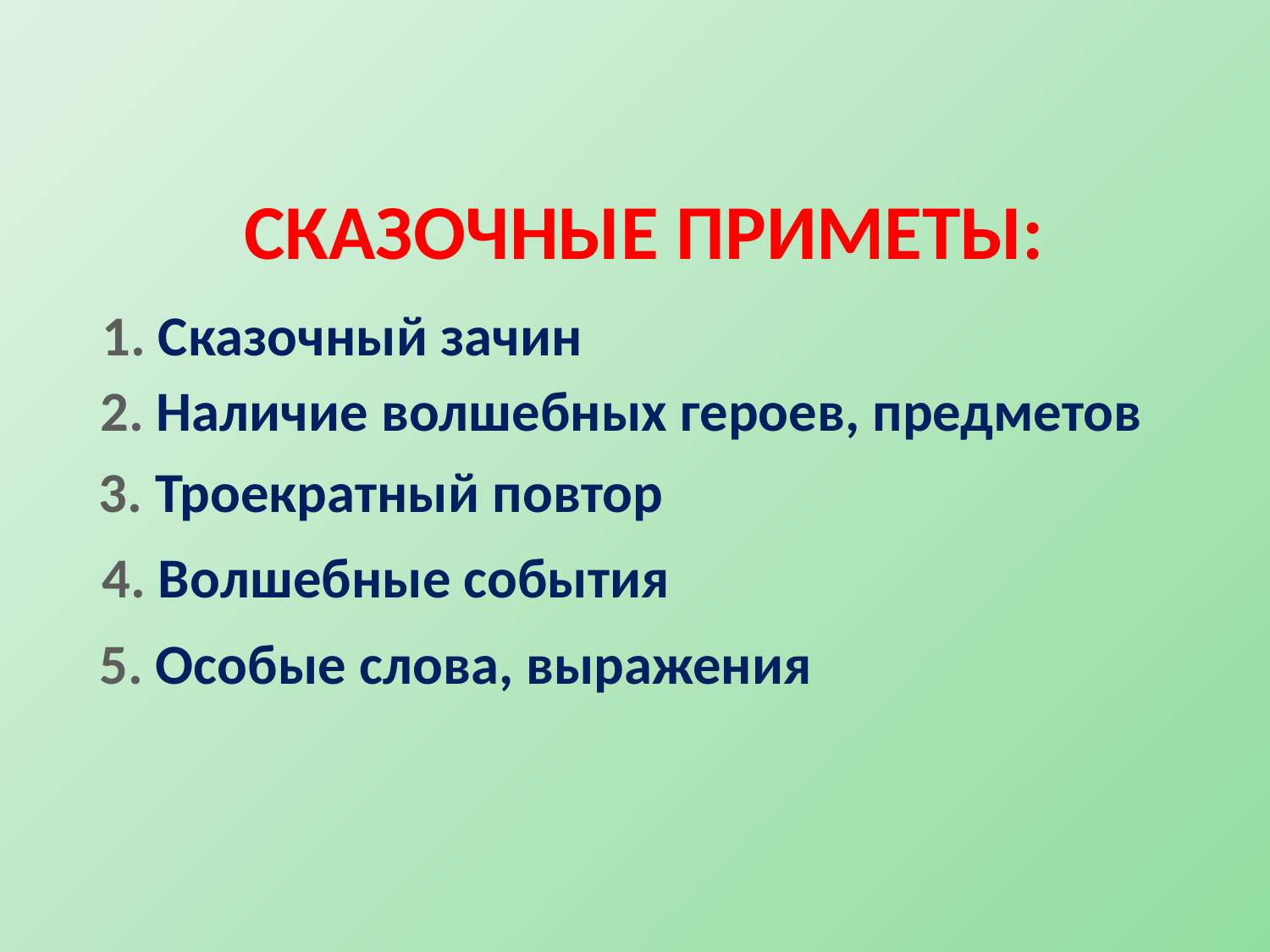

# СКАЗОЧНЫЕ ПРИМЕТЫ:
1. Сказочный зачин
2. Наличие волшебных героев, предметов
3. Троекратный повтор
4. Волшебные события
5. Особые слова, выражения